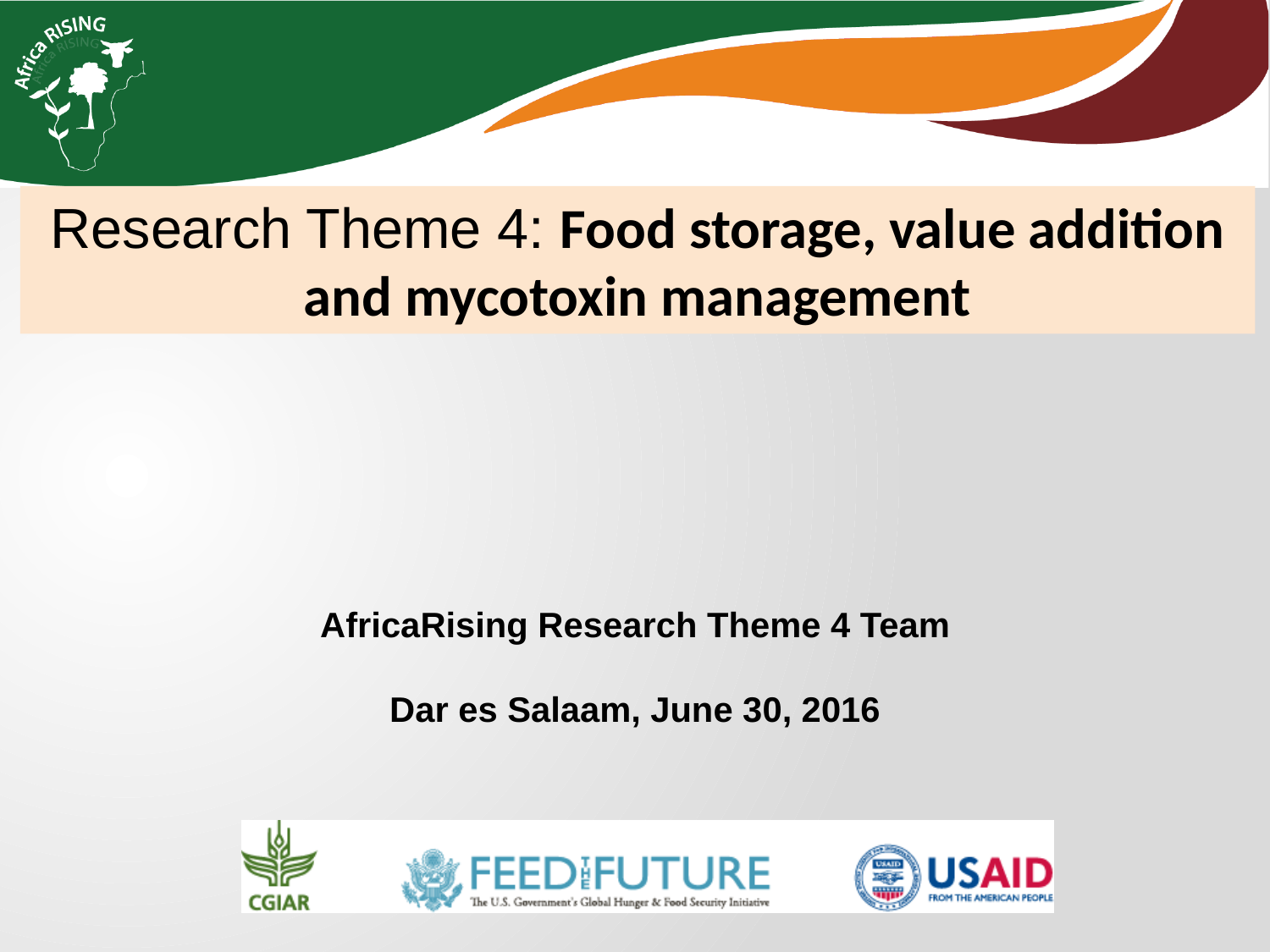

Research Theme 4: Food storage, value addition and mycotoxin management
AfricaRising Research Theme 4 Team

Dar es Salaam, June 30, 2016